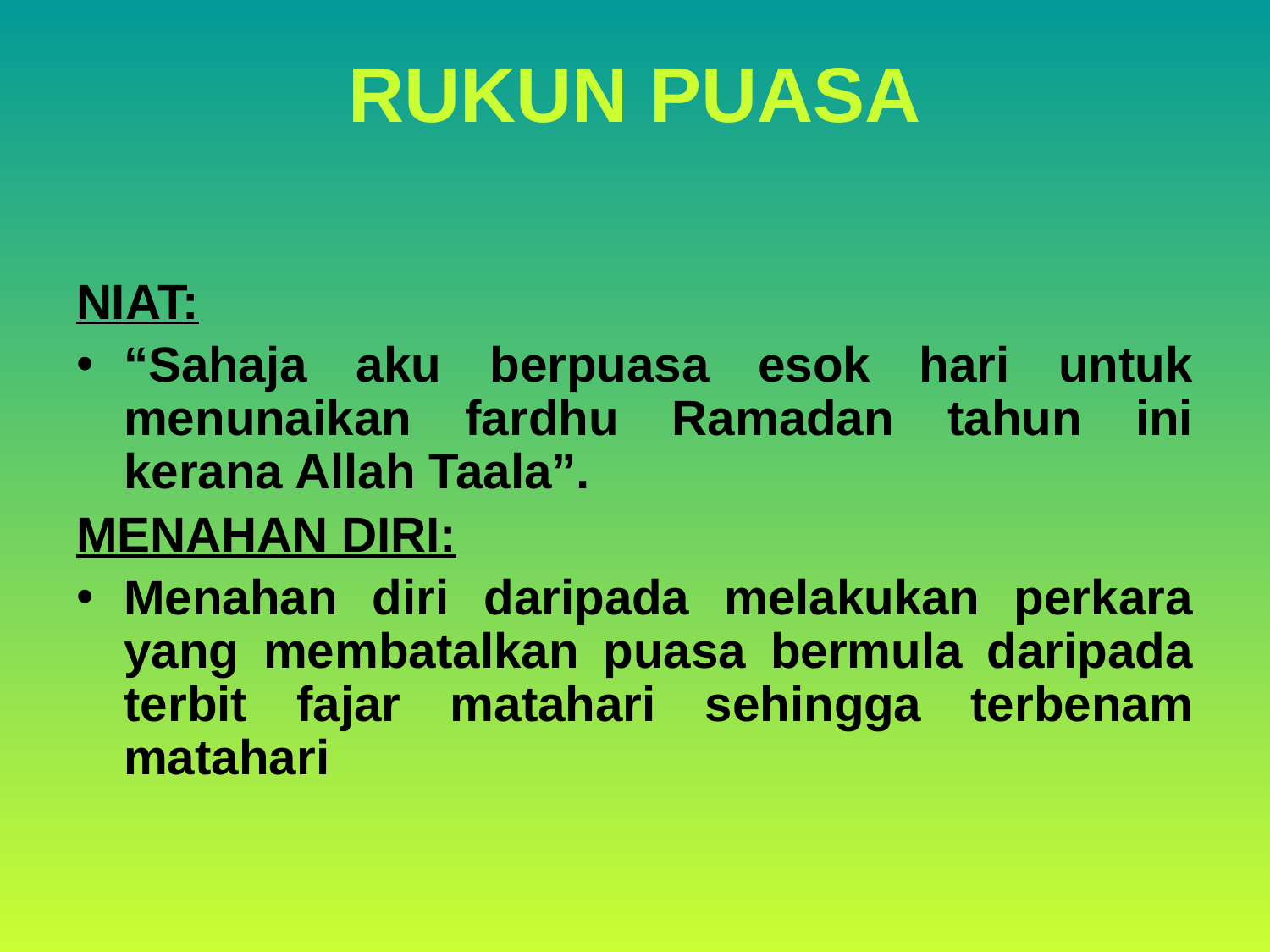

# RUKUN PUASA

NIAT:
“Sahaja aku berpuasa esok hari untuk menunaikan fardhu Ramadan tahun ini kerana Allah Taala”.
MENAHAN DIRI:
Menahan diri daripada melakukan perkara yang membatalkan puasa bermula daripada terbit fajar matahari sehingga terbenam matahari